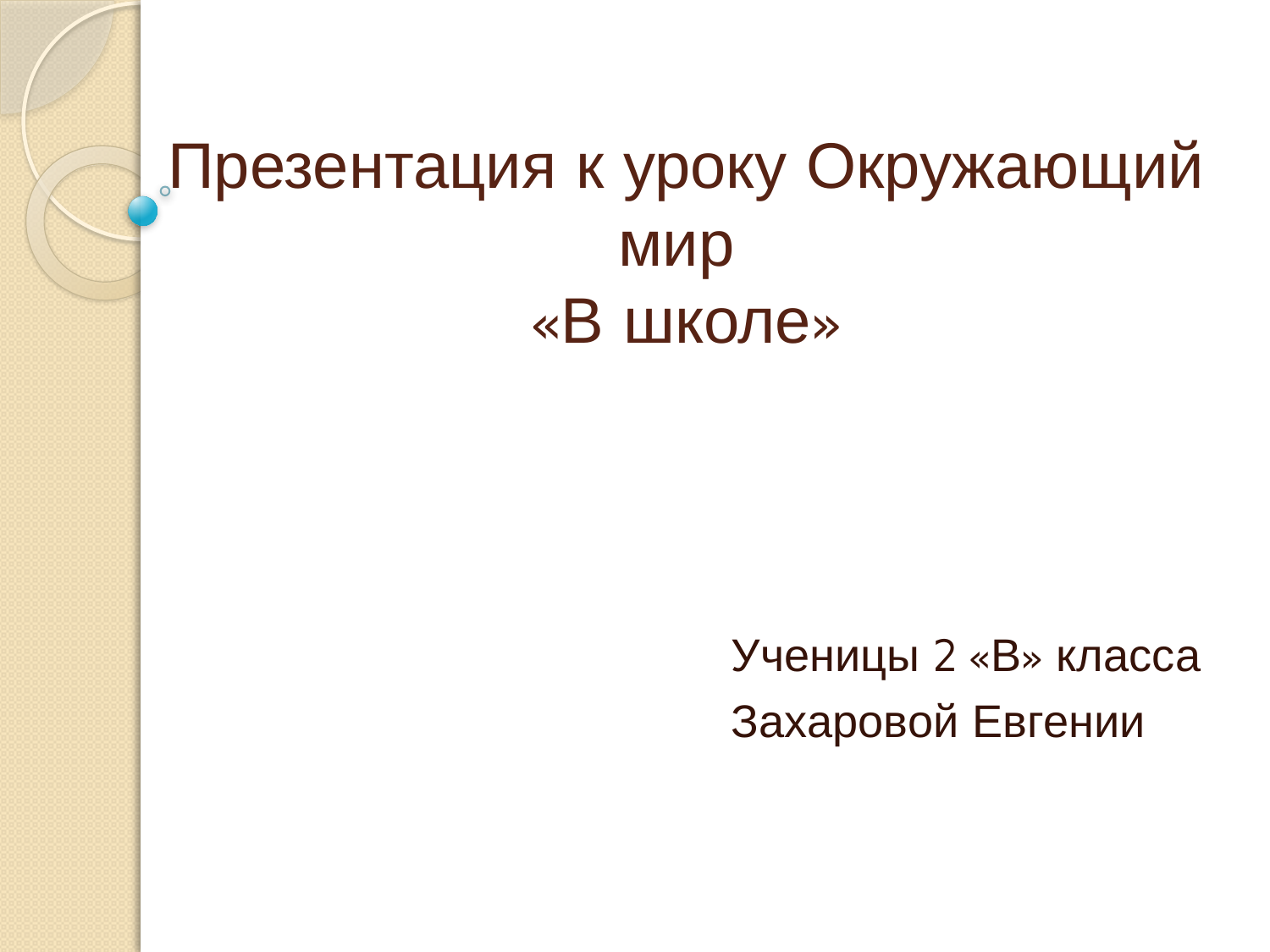

# Презентация к уроку Окружающий мир «В школе»
Ученицы 2 «В» класса
Захаровой Евгении